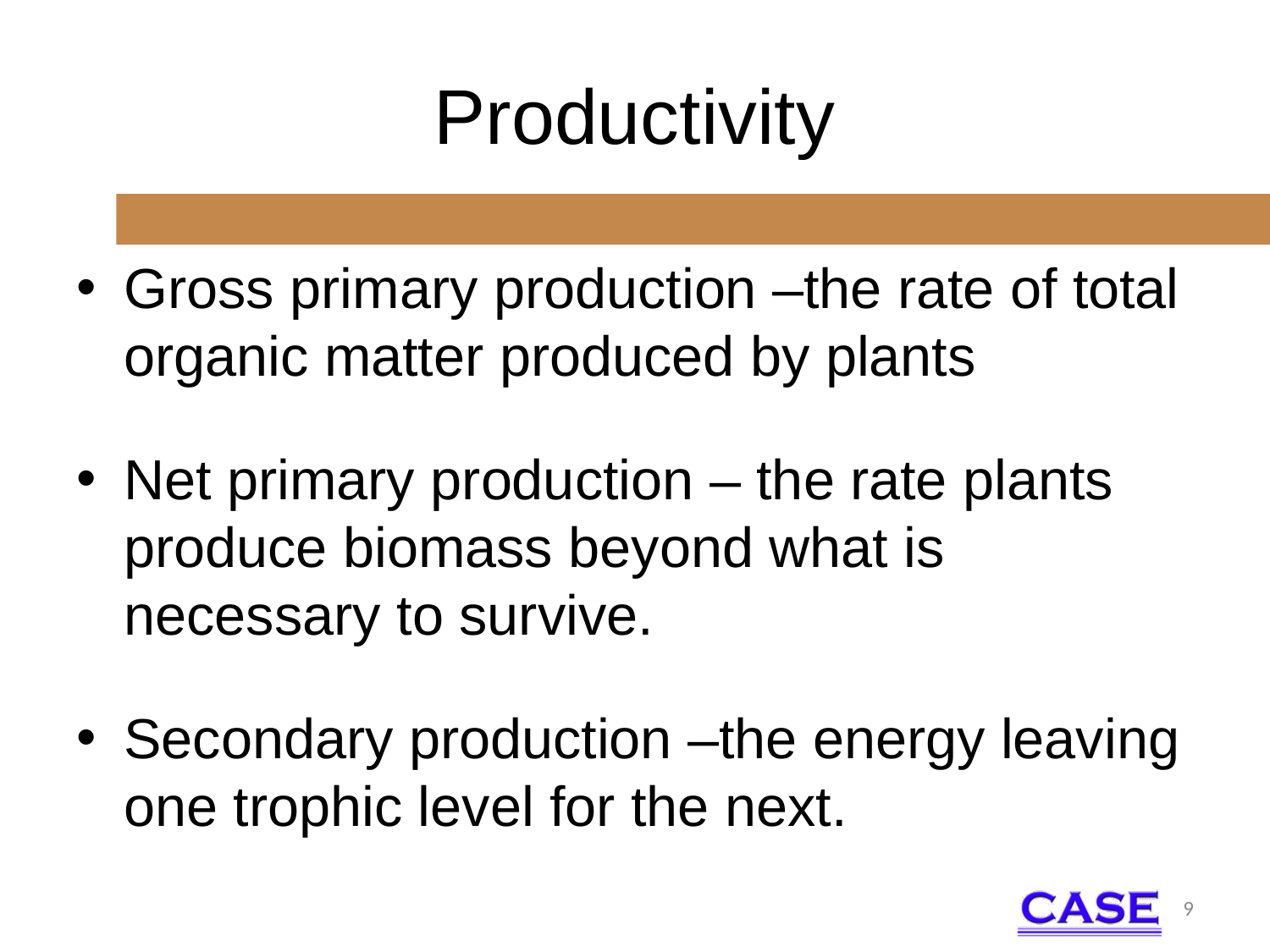

# Productivity
Gross primary production –the rate of total organic matter produced by plants

Net primary production – the rate plants produce biomass beyond what is necessary to survive.

Secondary production –the energy leaving one trophic level for the next.
9